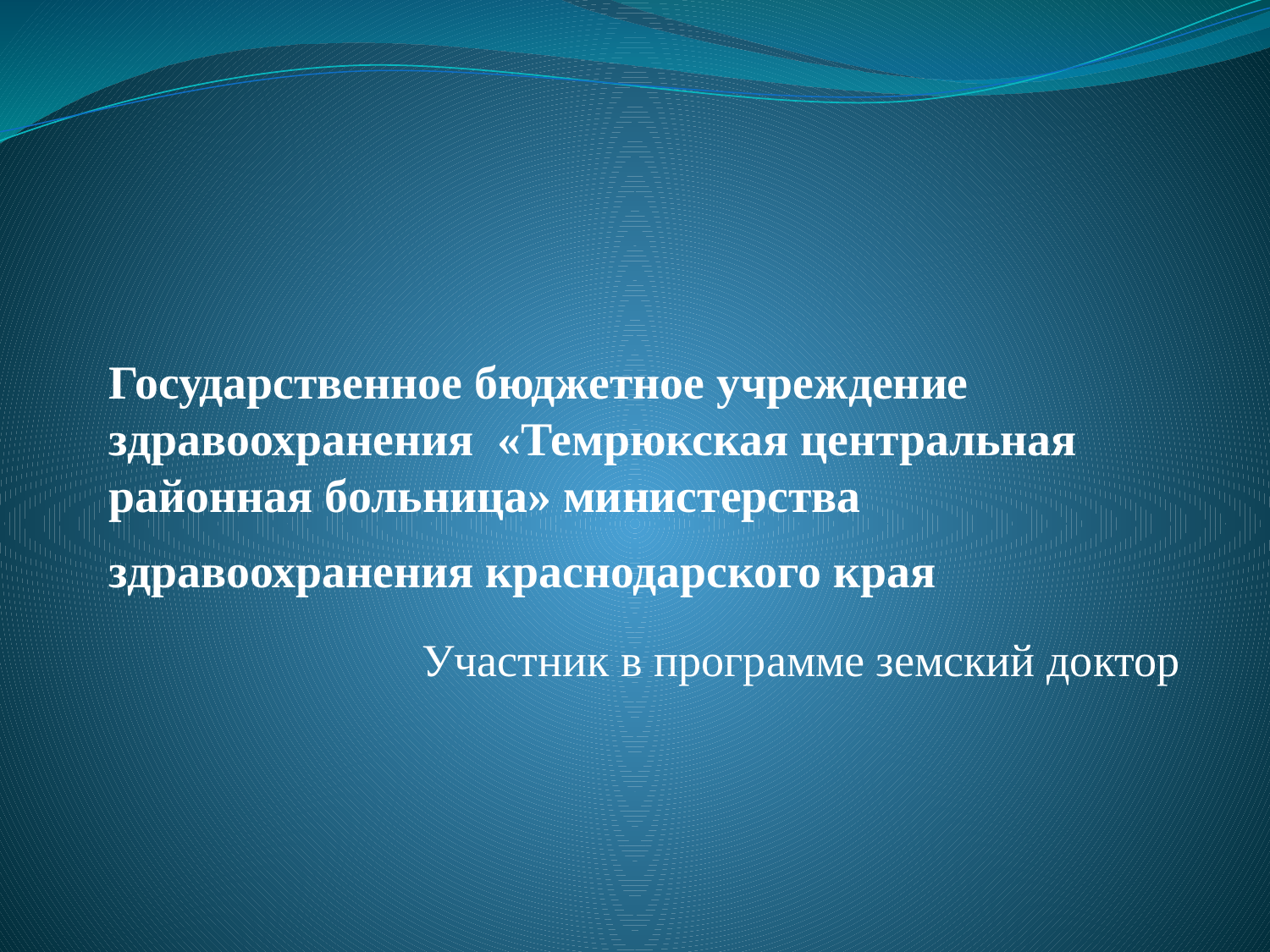

# Государственное бюджетное учреждение здравоохранения  «Темрюкская центральная районная больница» министерства здравоохранения краснодарского края
Участник в программе земский доктор